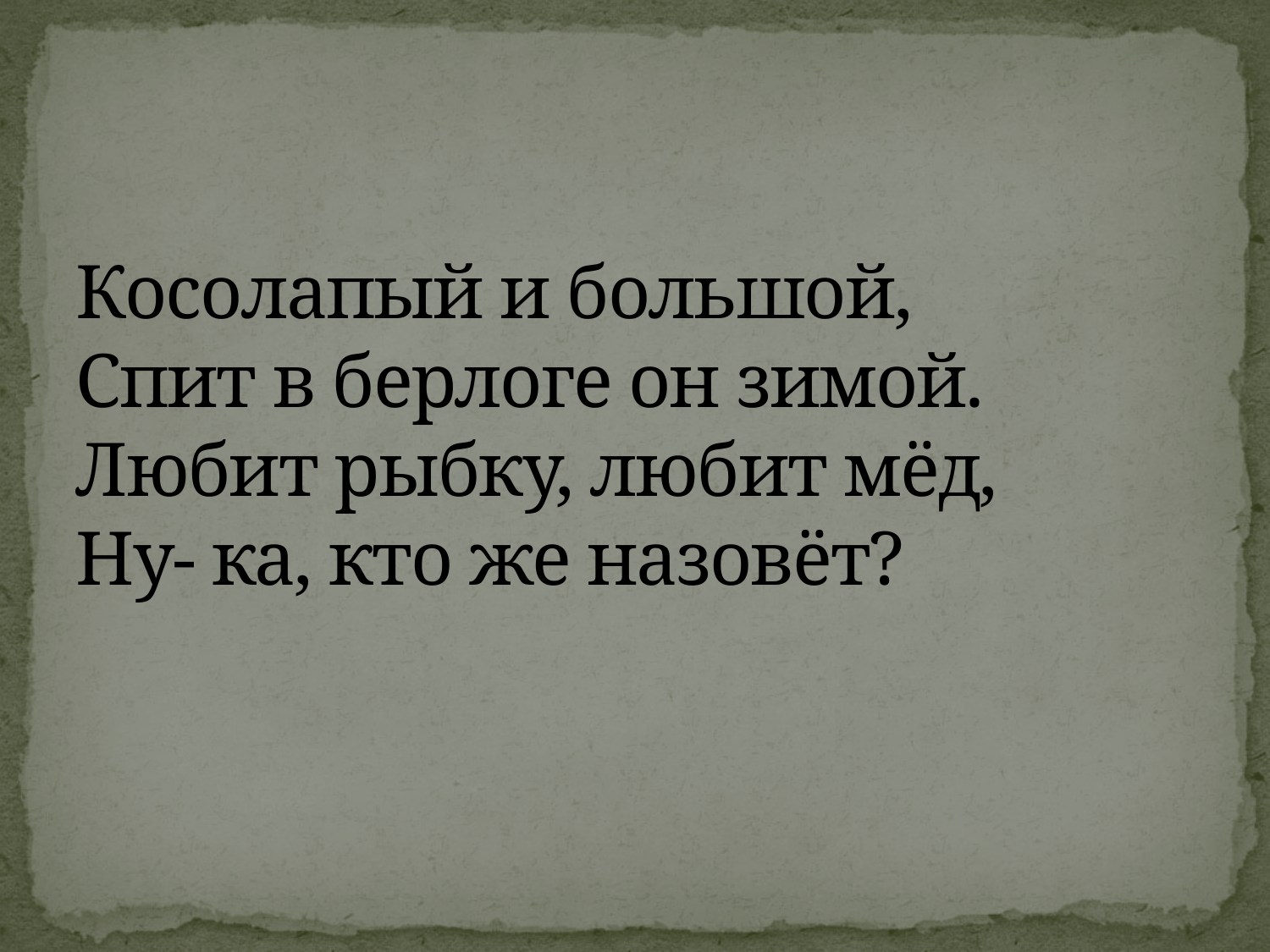

# Косолапый и большой, Спит в берлоге он зимой. Любит рыбку, любит мёд, Ну- ка, кто же назовёт?